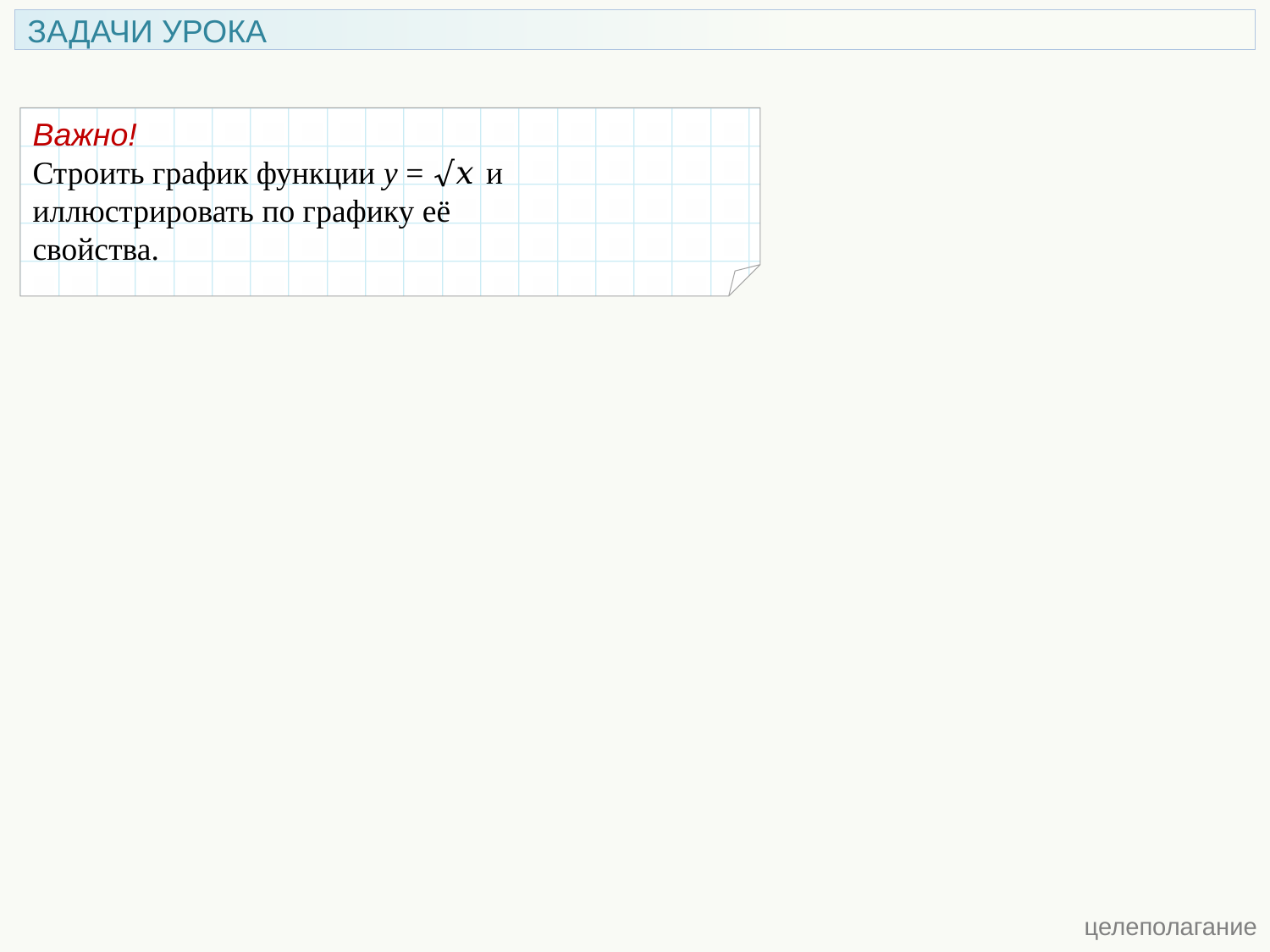

ЗАДАЧИ УРОКА

Важно!
Строить график функции y = √𝑥 и
иллюстрировать по графику её
свойства.
  целеполагание